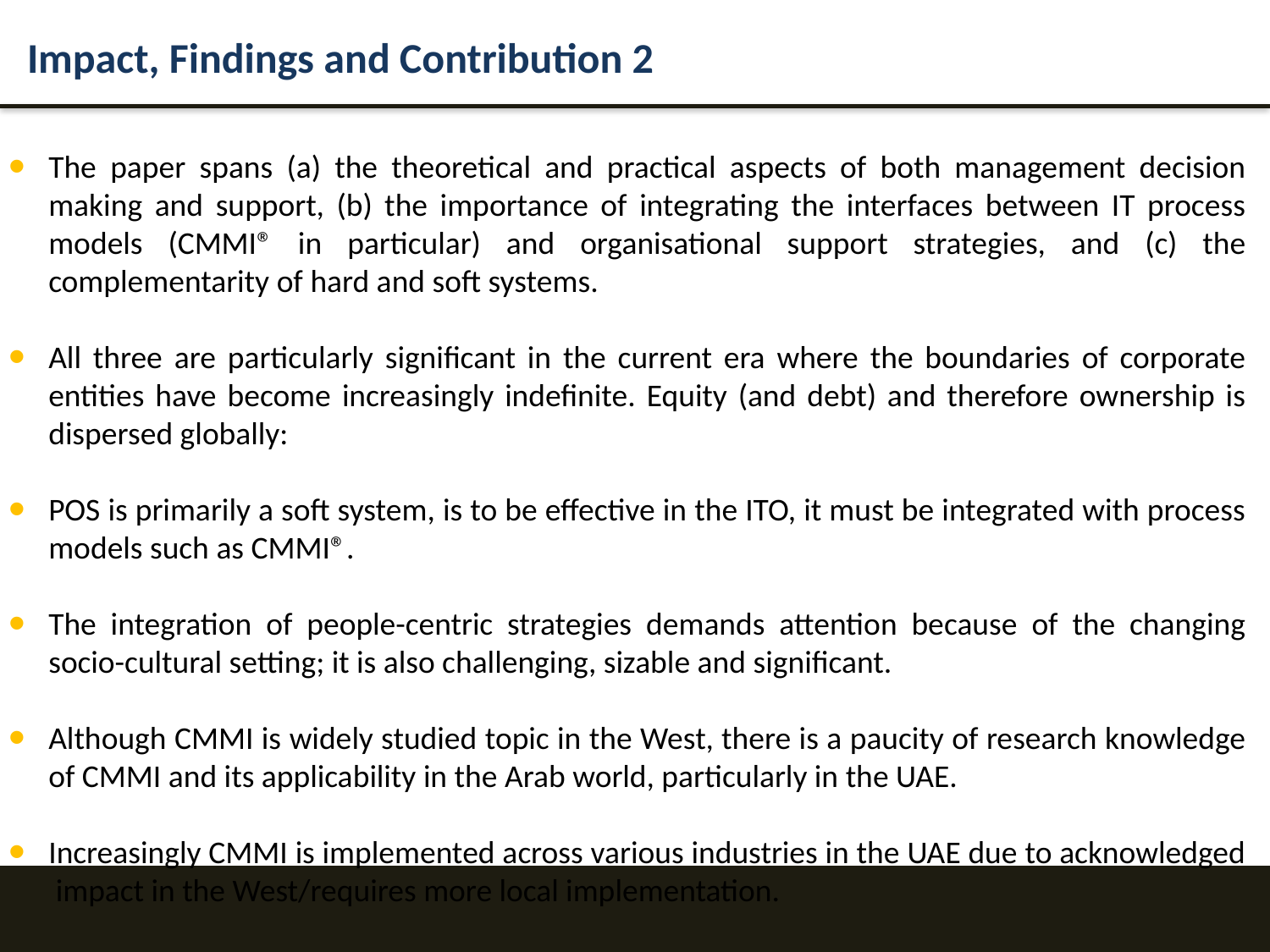

Impact, Findings and Contribution 2

The paper spans (a) the theoretical and practical aspects of both management decision making and support, (b) the importance of integrating the interfaces between IT process models (CMMI® in particular) and organisational support strategies, and (c) the complementarity of hard and soft systems.

All three are particularly significant in the current era where the boundaries of corporate entities have become increasingly indefinite. Equity (and debt) and therefore ownership is dispersed globally:

POS is primarily a soft system, is to be effective in the ITO, it must be integrated with process models such as CMMI®.

The integration of people-centric strategies demands attention because of the changing socio-cultural setting; it is also challenging, sizable and significant.

Although CMMI is widely studied topic in the West, there is a paucity of research knowledge of CMMI and its applicability in the Arab world, particularly in the UAE.

Increasingly CMMI is implemented across various industries in the UAE due to acknowledged  impact in the West/requires more local implementation.